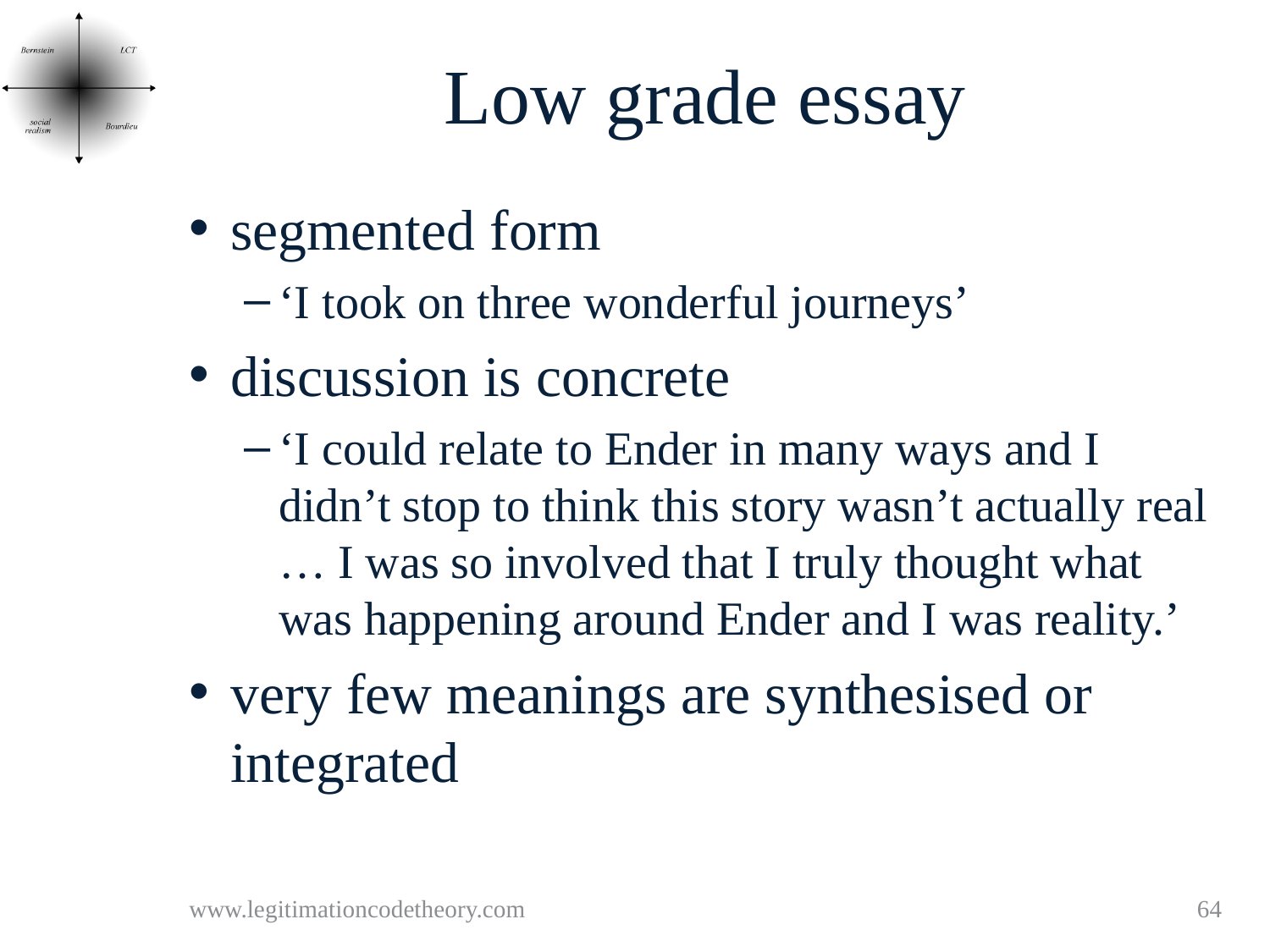

# Low grade essay

segmented form
‘I took on three wonderful journeys’
discussion is concrete
‘I could relate to Ender in many ways and I didn’t stop to think this story wasn’t actually real … I was so involved that I truly thought what was happening around Ender and I was reality.’
very few meanings are synthesised or integrated
www.legitimationcodetheory.com
64